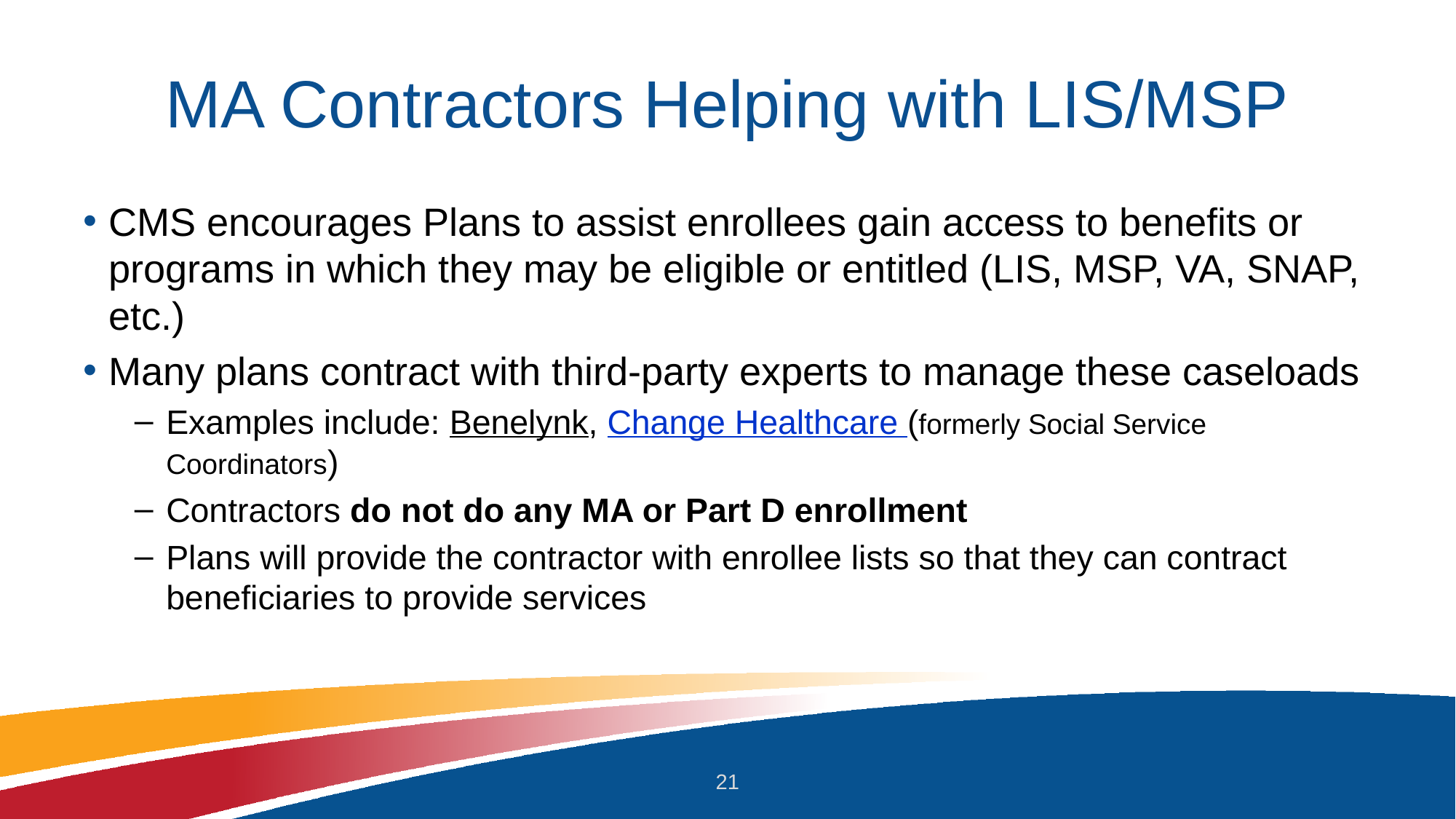

# MA Contractors Helping with LIS/MSP
CMS encourages Plans to assist enrollees gain access to benefits or programs in which they may be eligible or entitled (LIS, MSP, VA, SNAP, etc.)
Many plans contract with third-party experts to manage these caseloads
Examples include: Benelynk, Change Healthcare (formerly Social Service Coordinators)
Contractors do not do any MA or Part D enrollment
Plans will provide the contractor with enrollee lists so that they can contract beneficiaries to provide services
21